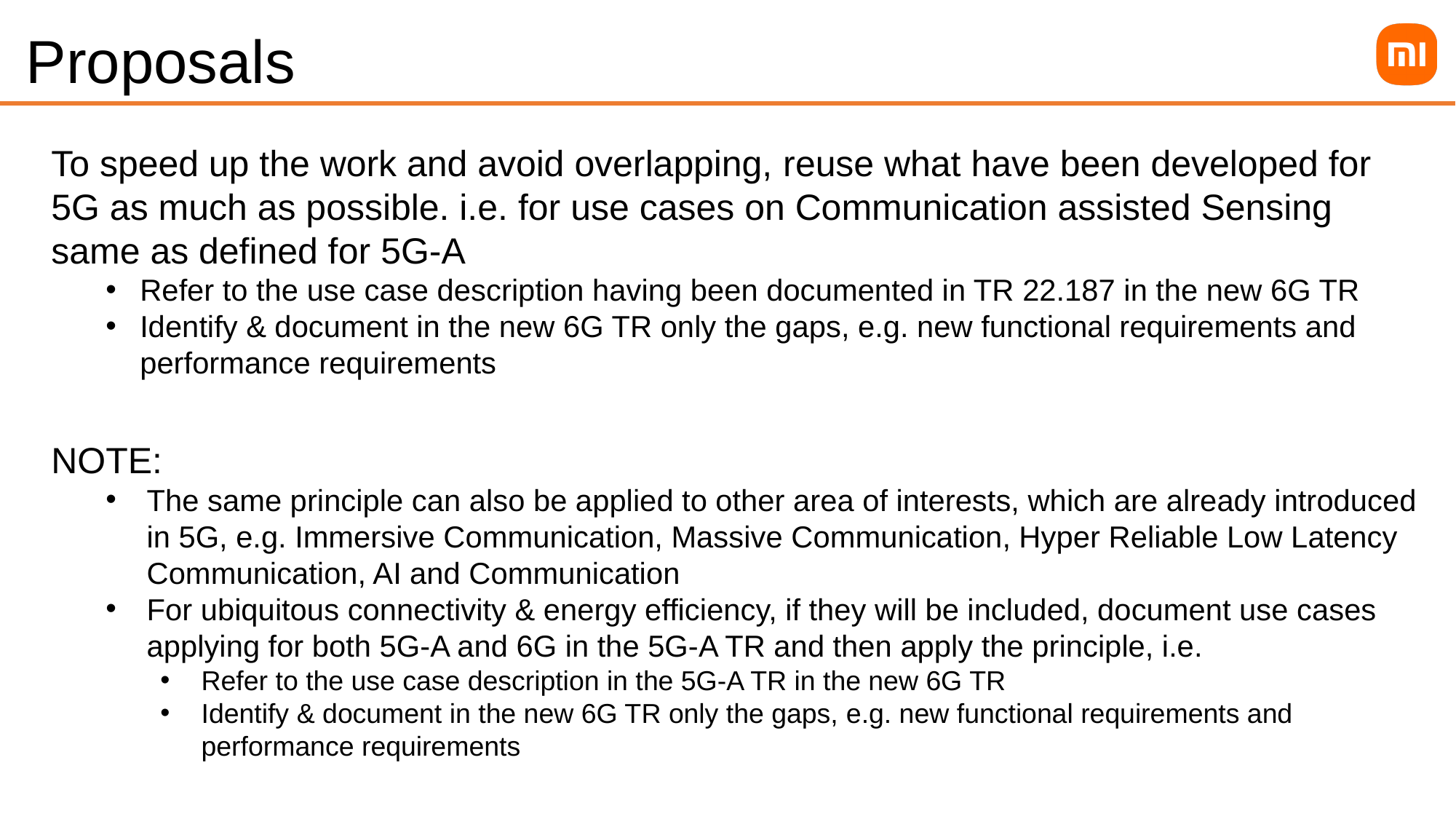

Proposals
To speed up the work and avoid overlapping, reuse what have been developed for 5G as much as possible. i.e. for use cases on Communication assisted Sensing same as defined for 5G-A
Refer to the use case description having been documented in TR 22.187 in the new 6G TR
Identify & document in the new 6G TR only the gaps, e.g. new functional requirements and performance requirements
NOTE:
The same principle can also be applied to other area of interests, which are already introduced in 5G, e.g. Immersive Communication, Massive Communication, Hyper Reliable Low Latency Communication, AI and Communication
For ubiquitous connectivity & energy efficiency, if they will be included, document use cases applying for both 5G-A and 6G in the 5G-A TR and then apply the principle, i.e.
Refer to the use case description in the 5G-A TR in the new 6G TR
Identify & document in the new 6G TR only the gaps, e.g. new functional requirements and performance requirements